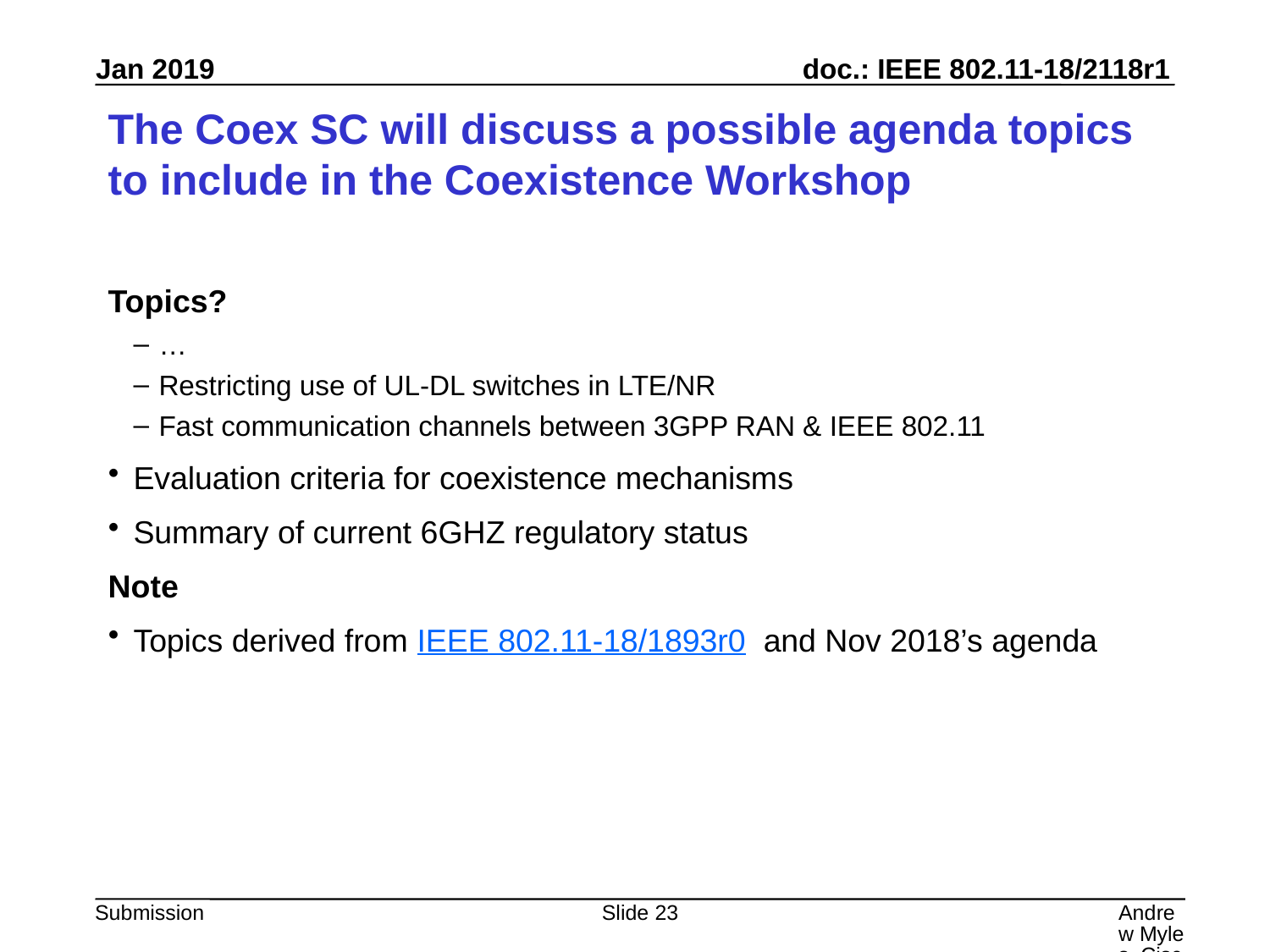

# The Coex SC will discuss a possible agenda topics to include in the Coexistence Workshop
Topics?
…
Restricting use of UL-DL switches in LTE/NR
Fast communication channels between 3GPP RAN & IEEE 802.11
Evaluation criteria for coexistence mechanisms
Summary of current 6GHZ regulatory status
Note
Topics derived from IEEE 802.11-18/1893r0  and Nov 2018’s agenda

Slide 23
Andrew Myles, Cisco